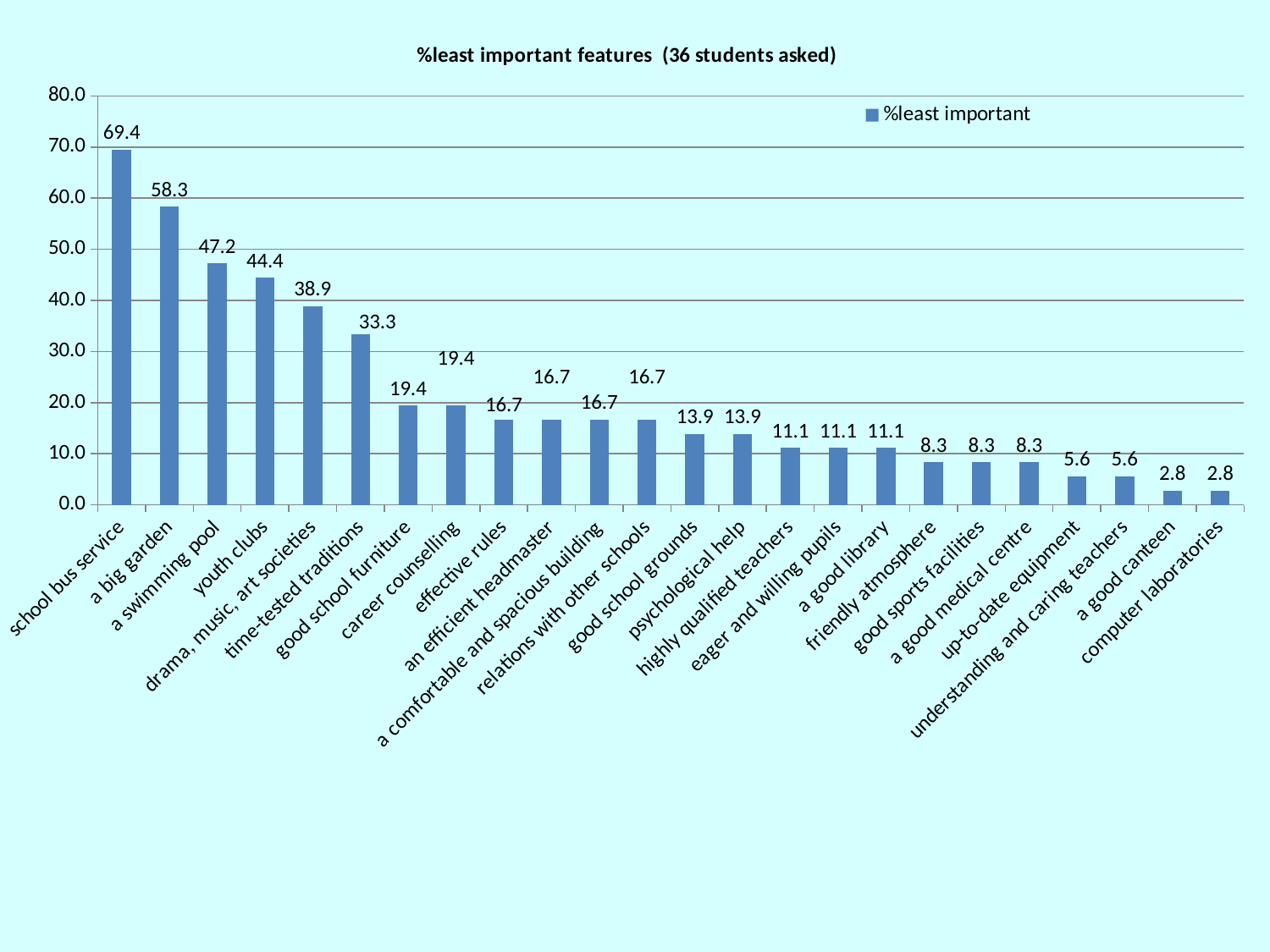

### Chart: %least important features  (36 students asked)

| Category | %least important |
|---|---|
| school bus service | 69.44444444444446 |
| a big garden | 58.333333333333336 |
| a swimming pool | 47.22222222222223 |
| youth clubs | 44.44444444444443 |
| drama, music, art societies | 38.888888888888886 |
| time-tested traditions | 33.333333333333336 |
| good school furniture | 19.444444444444443 |
| career counselling | 19.444444444444443 |
| effective rules | 16.666666666666668 |
| an efficient headmaster | 16.666666666666668 |
| a comfortable and spacious building | 16.666666666666668 |
| relations with other schools | 16.666666666666668 |
| good school grounds | 13.88888888888889 |
| psychological help | 13.88888888888889 |
| highly qualified teachers | 11.111111111111109 |
| eager and willing pupils | 11.111111111111109 |
| a good library | 11.111111111111109 |
| friendly atmosphere | 8.333333333333336 |
| good sports facilities | 8.333333333333336 |
| a good medical centre | 8.333333333333336 |
| up-to-date equipment | 5.555555555555554 |
| understanding and caring teachers | 5.555555555555554 |
| a good canteen | 2.777777777777779 |
| computer laboratories | 2.777777777777779 |